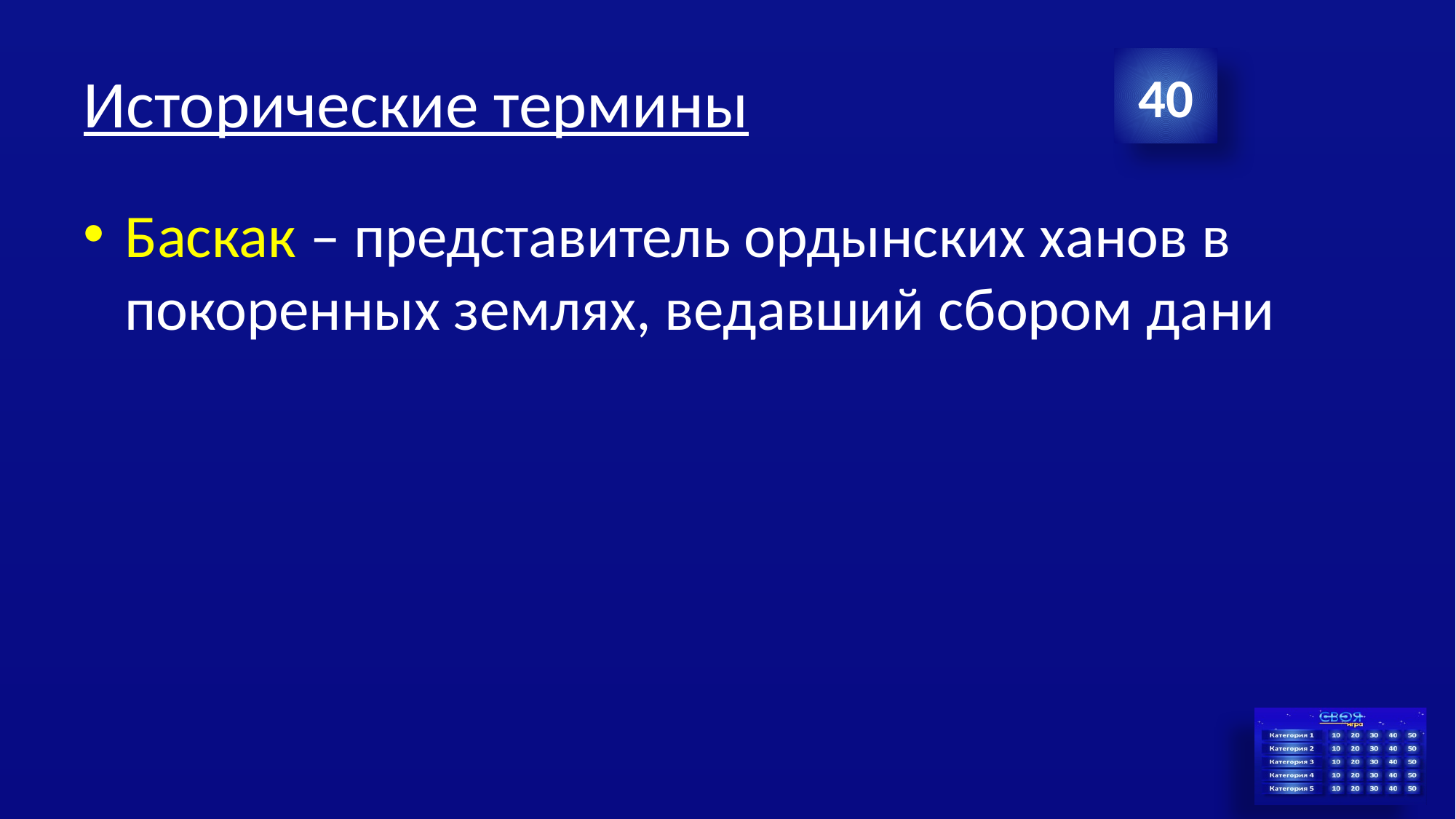

# Исторические термины
40
Баскак – представитель ордынских ханов в покоренных землях, ведавший сбором дани